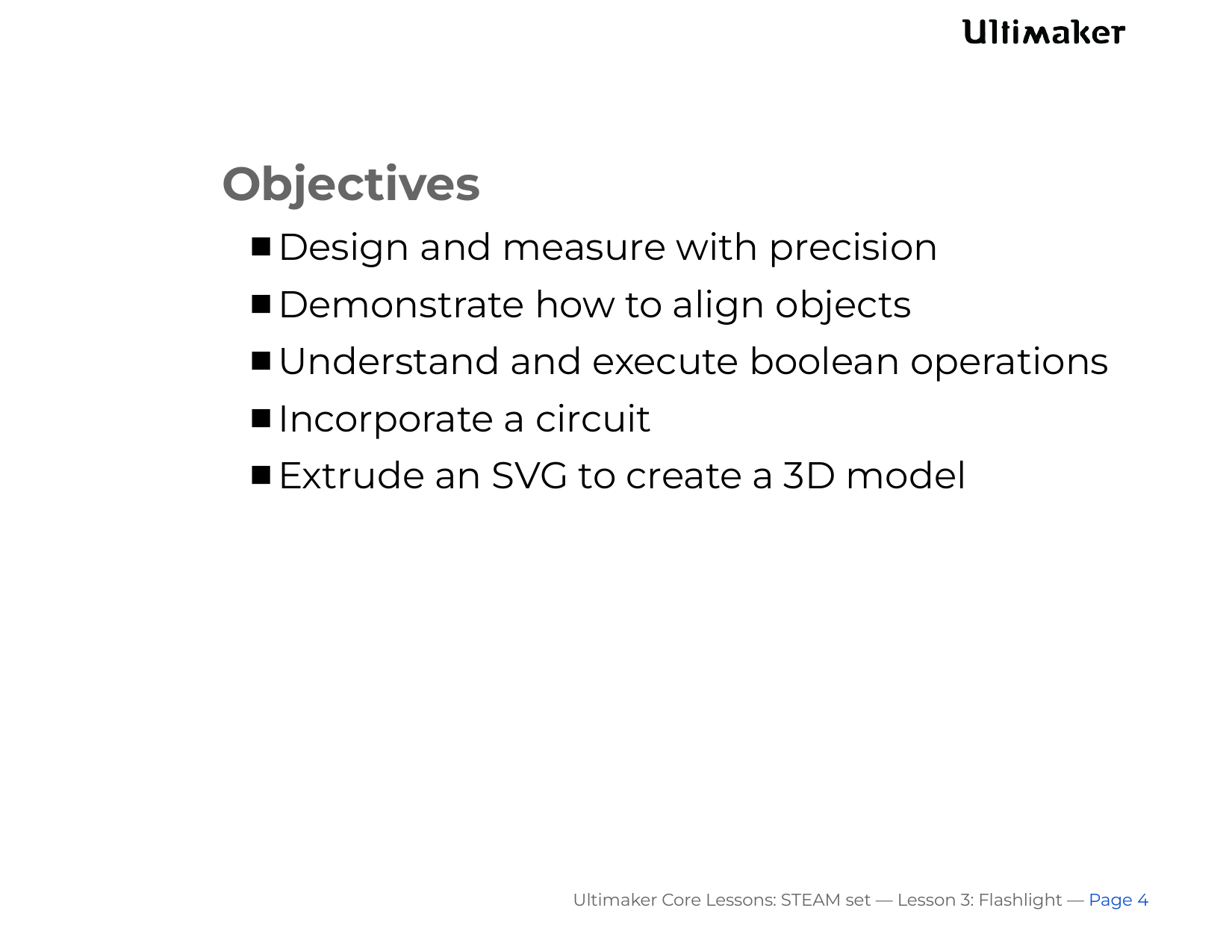

# Objectives
Design and measure with precision
Demonstrate how to align objects
Understand and execute boolean operations
Incorporate a circuit
Extrude an SVG to create a 3D model
Ultimaker Core Lessons: STEAM set — Lesson 3: Flashlight — Page 4